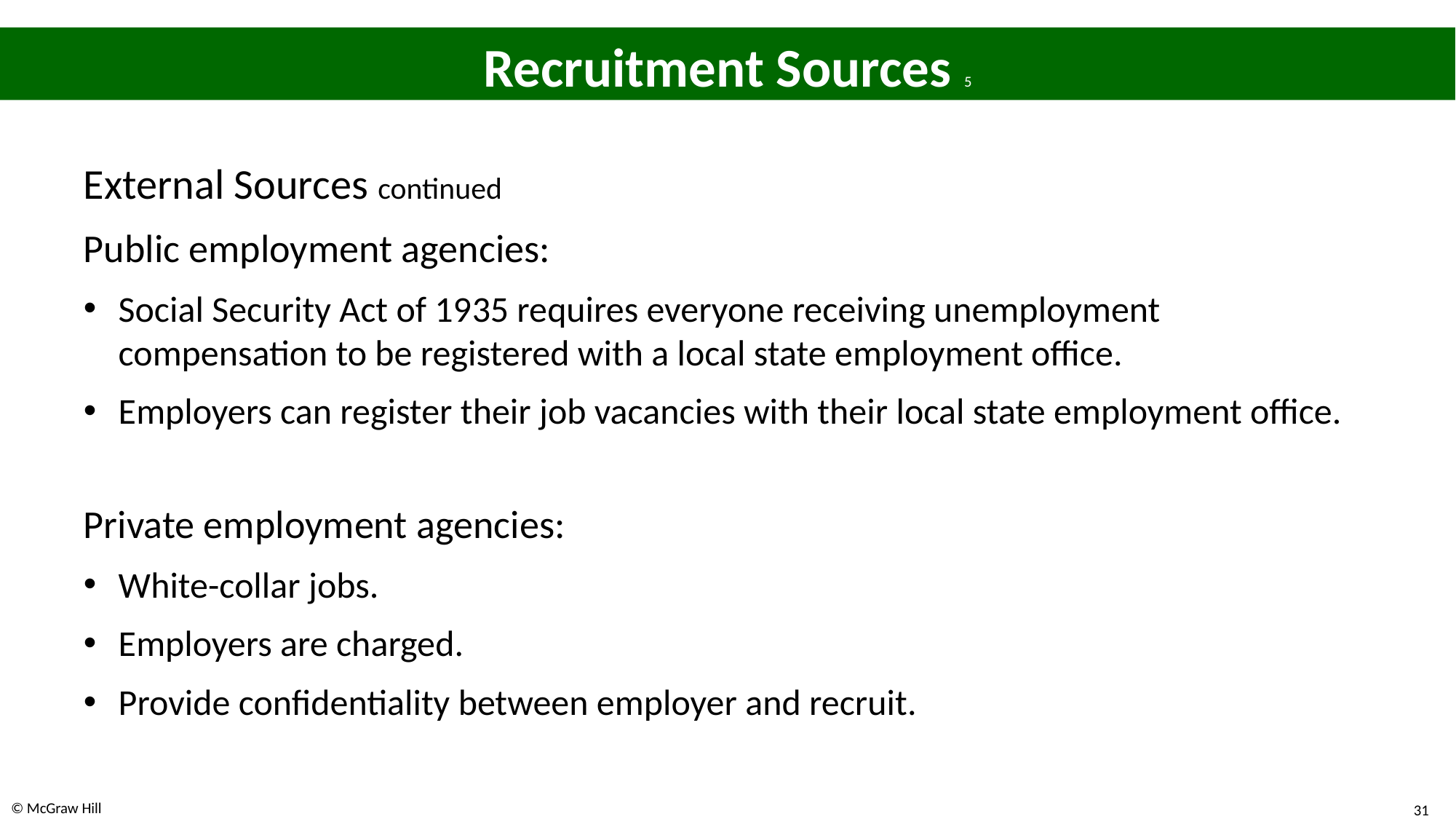

# Recruitment Sources 5
External Sources continued
Public employment agencies:
Social Security Act of 19 35 requires everyone receiving unemployment compensation to be registered with a local state employment office.
Employers can register their job vacancies with their local state employment office.
Private employment agencies:
White-collar jobs.
Employers are charged.
Provide confidentiality between employer and recruit.